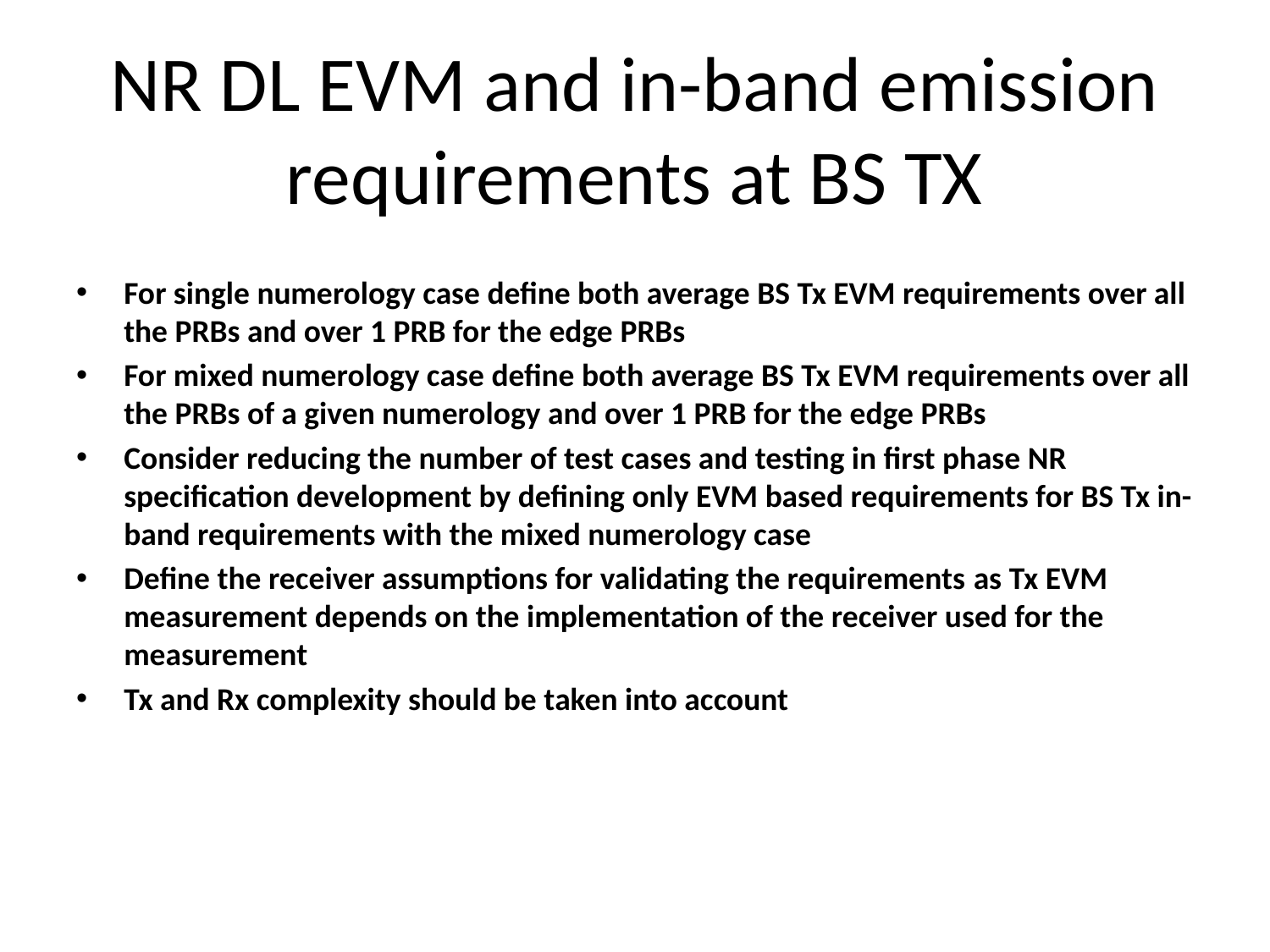

# NR DL EVM and in-band emission requirements at BS TX
For single numerology case define both average BS Tx EVM requirements over all the PRBs and over 1 PRB for the edge PRBs
For mixed numerology case define both average BS Tx EVM requirements over all the PRBs of a given numerology and over 1 PRB for the edge PRBs
Consider reducing the number of test cases and testing in first phase NR specification development by defining only EVM based requirements for BS Tx in-band requirements with the mixed numerology case
Define the receiver assumptions for validating the requirements as Tx EVM measurement depends on the implementation of the receiver used for the measurement
Tx and Rx complexity should be taken into account